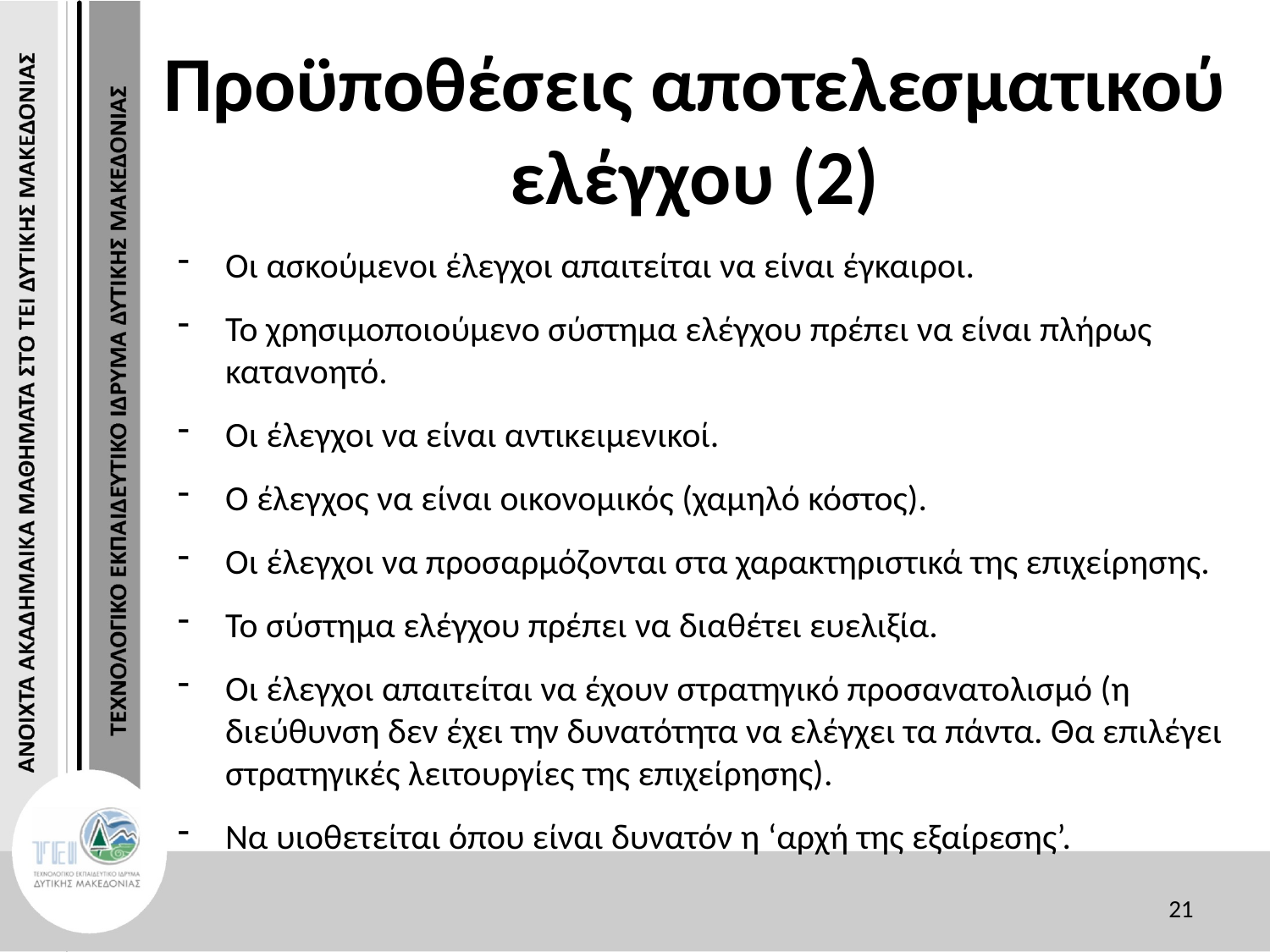

# Προϋποθέσεις αποτελεσματικού ελέγχου (2)
Οι ασκούμενοι έλεγχοι απαιτείται να είναι έγκαιροι.
Το χρησιμοποιούμενο σύστημα ελέγχου πρέπει να είναι πλήρως κατανοητό.
Οι έλεγχοι να είναι αντικειμενικοί.
Ο έλεγχος να είναι οικονομικός (χαμηλό κόστος).
Οι έλεγχοι να προσαρμόζονται στα χαρακτηριστικά της επιχείρησης.
Το σύστημα ελέγχου πρέπει να διαθέτει ευελιξία.
Οι έλεγχοι απαιτείται να έχουν στρατηγικό προσανατολισμό (η διεύθυνση δεν έχει την δυνατότητα να ελέγχει τα πάντα. Θα επιλέγει στρατηγικές λειτουργίες της επιχείρησης).
Να υιοθετείται όπου είναι δυνατόν η ‘αρχή της εξαίρεσης’.
21